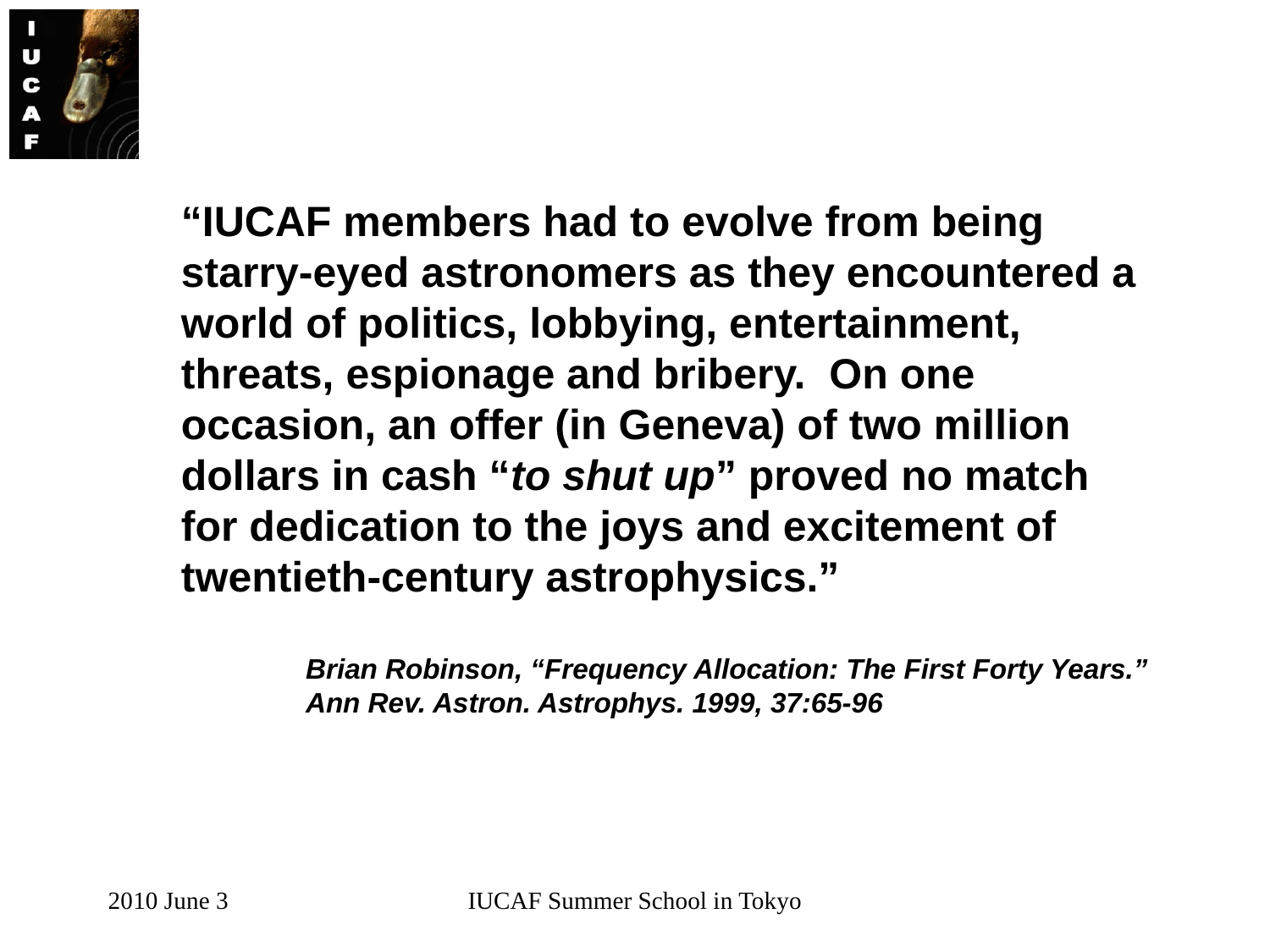

“IUCAF members had to evolve from being starry-eyed astronomers as they encountered a world of politics, lobbying, entertainment, threats, espionage and bribery.  On one occasion, an offer (in Geneva) of two million dollars in cash “to shut up” proved no match for dedication to the joys and excitement of twentieth-century astrophysics.”
Brian Robinson, “Frequency Allocation: The First Forty Years.”
Ann Rev. Astron. Astrophys. 1999, 37:65-96
2010 June 3
IUCAF Summer School in Tokyo